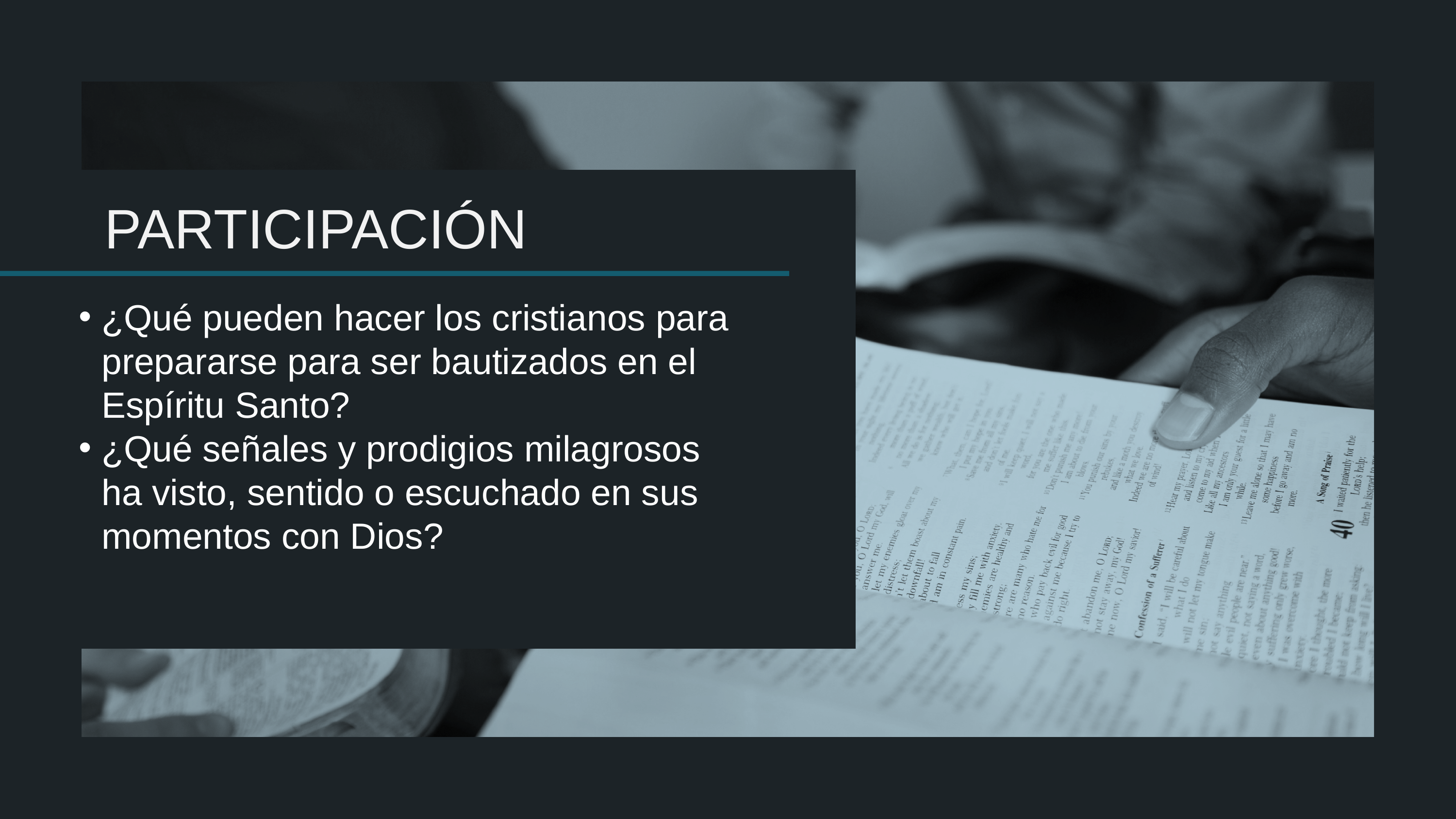

¿Qué pueden hacer los cristianos para prepararse para ser bautizados en el Espíritu Santo?
¿Qué señales y prodigios milagrosos ha visto, sentido o escuchado en sus momentos con Dios?